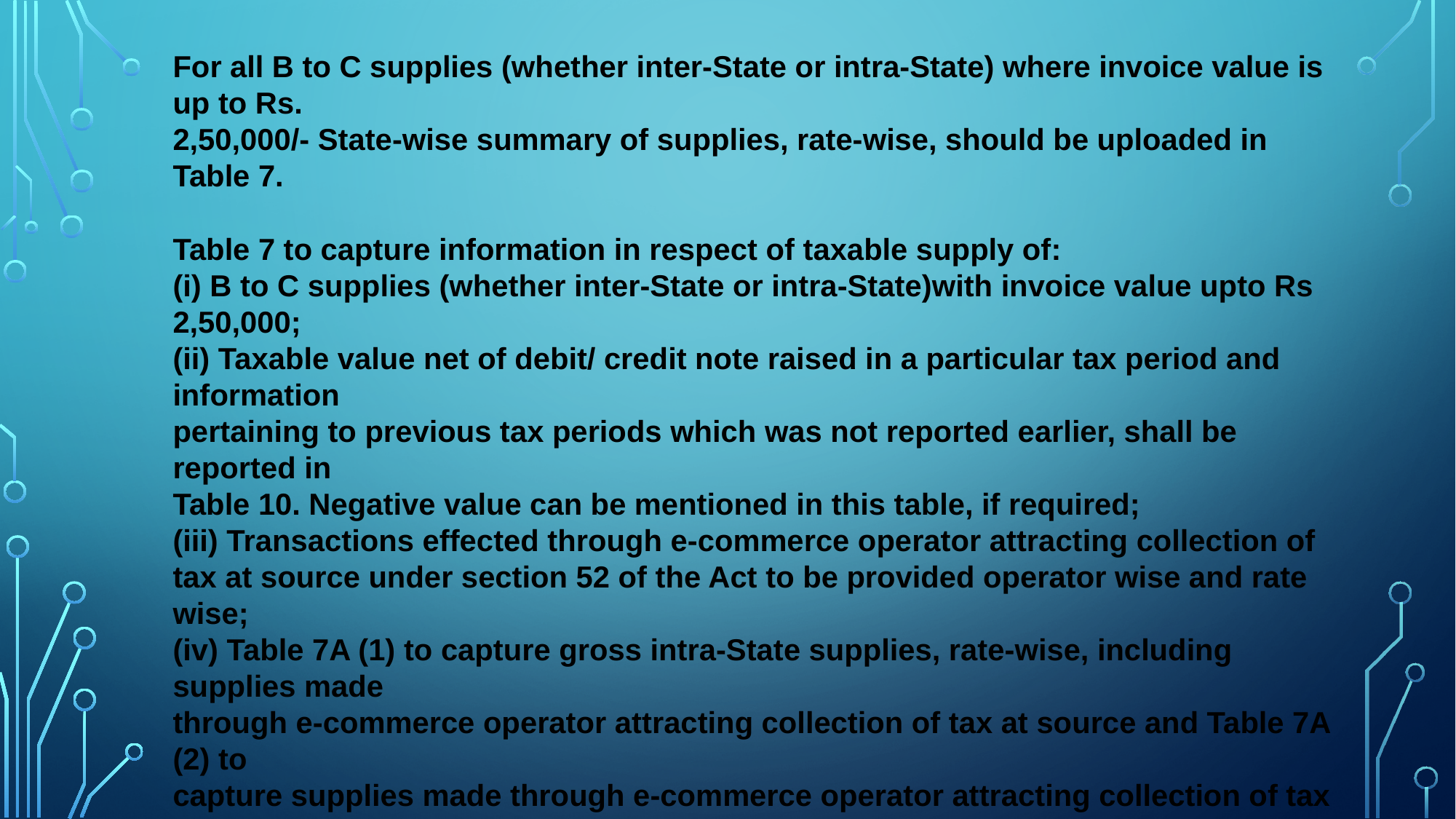

For all B to C supplies (whether inter-State or intra-State) where invoice value is up to Rs.
2,50,000/- State-wise summary of supplies, rate-wise, should be uploaded in Table 7.

Table 7 to capture information in respect of taxable supply of:
(i) B to C supplies (whether inter-State or intra-State)with invoice value upto Rs 2,50,000;
(ii) Taxable value net of debit/ credit note raised in a particular tax period and information
pertaining to previous tax periods which was not reported earlier, shall be reported in
Table 10. Negative value can be mentioned in this table, if required;
(iii) Transactions effected through e-commerce operator attracting collection of tax at source under section 52 of the Act to be provided operator wise and rate wise;
(iv) Table 7A (1) to capture gross intra-State supplies, rate-wise, including supplies made
through e-commerce operator attracting collection of tax at source and Table 7A (2) to
capture supplies made through e-commerce operator attracting collection of tax at source
out of gross supplies reported in Table 7A (1);
(v) Table 7B (1) to capture gross inter-State supplies including supplies made through ecommerce operator attracting collection of tax at source and Table 7B (2) to capture
supplies made through e-commerce operator attracting collection of tax at source out of
gross supplies reported in Table 7B (1); and
(vi) Table 7B to capture information State wise and rate wise.